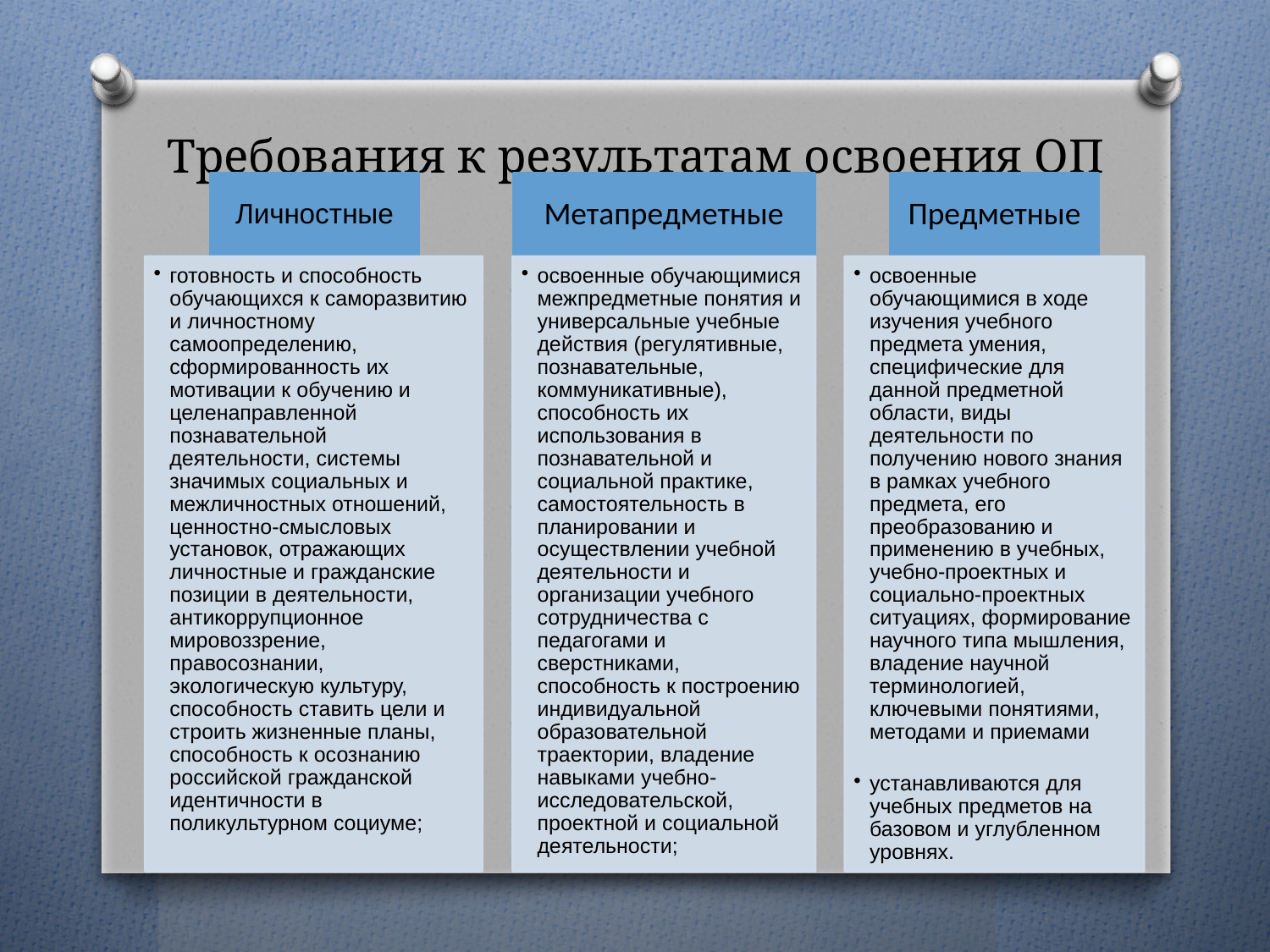

# Требования к результатам освоения ОП
Личностные
готовность и способность обучающихся к саморазвитию и личностному самоопределению, сформированность их мотивации к обучению и целенаправленной познавательной деятельности, системы значимых социальных и межличностных отношений, ценностно-смысловых установок, отражающих личностные и гражданские позиции в деятельности, антикоррупционное мировоззрение, правосознании, экологическую культуру, способность ставить цели и строить жизненные планы, способность к осознанию российской гражданской идентичности в поликультурном социуме;
Метапредметные
освоенные обучающимися межпредметные понятия и универсальные учебные действия (регулятивные, познавательные, коммуникативные), способность их использования в познавательной и социальной практике, самостоятельность в планировании и осуществлении учебной деятельности и организации учебного сотрудничества с педагогами и сверстниками, способность к построению индивидуальной образовательной траектории, владение навыками учебно-исследовательской, проектной и социальной деятельности;
Предметные
освоенные обучающимися в ходе изучения учебного предмета умения, специфические для данной предметной области, виды деятельности по получению нового знания в рамках учебного предмета, его преобразованию и применению в учебных, учебно-проектных и социально-проектных ситуациях, формирование научного типа мышления, владение научной терминологией, ключевыми понятиями, методами и приемами

устанавливаются для учебных предметов на базовом и углубленном уровнях.